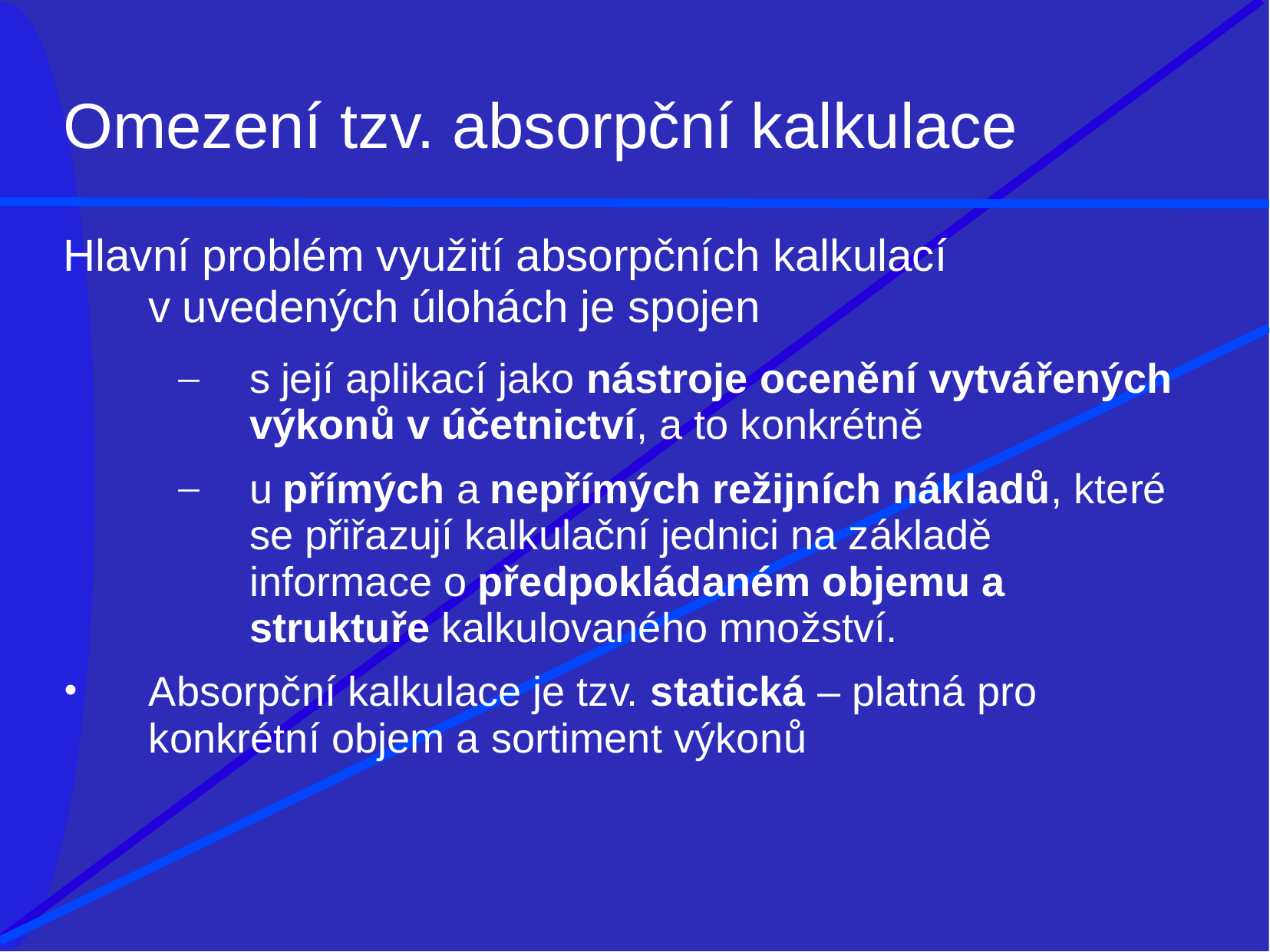

# Omezení tzv. absorpční kalkulace
Hlavní problém využití absorpčních kalkulací
v uvedených úlohách je spojen
s její aplikací jako nástroje ocenění vytvářených výkonů v účetnictví, a to konkrétně
u přímých a nepřímých režijních nákladů, které se přiřazují kalkulační jednici na základě informace o předpokládaném objemu a struktuře kalkulovaného množství.
Absorpční kalkulace je tzv. statická – platná pro konkrétní objem a sortiment výkonů